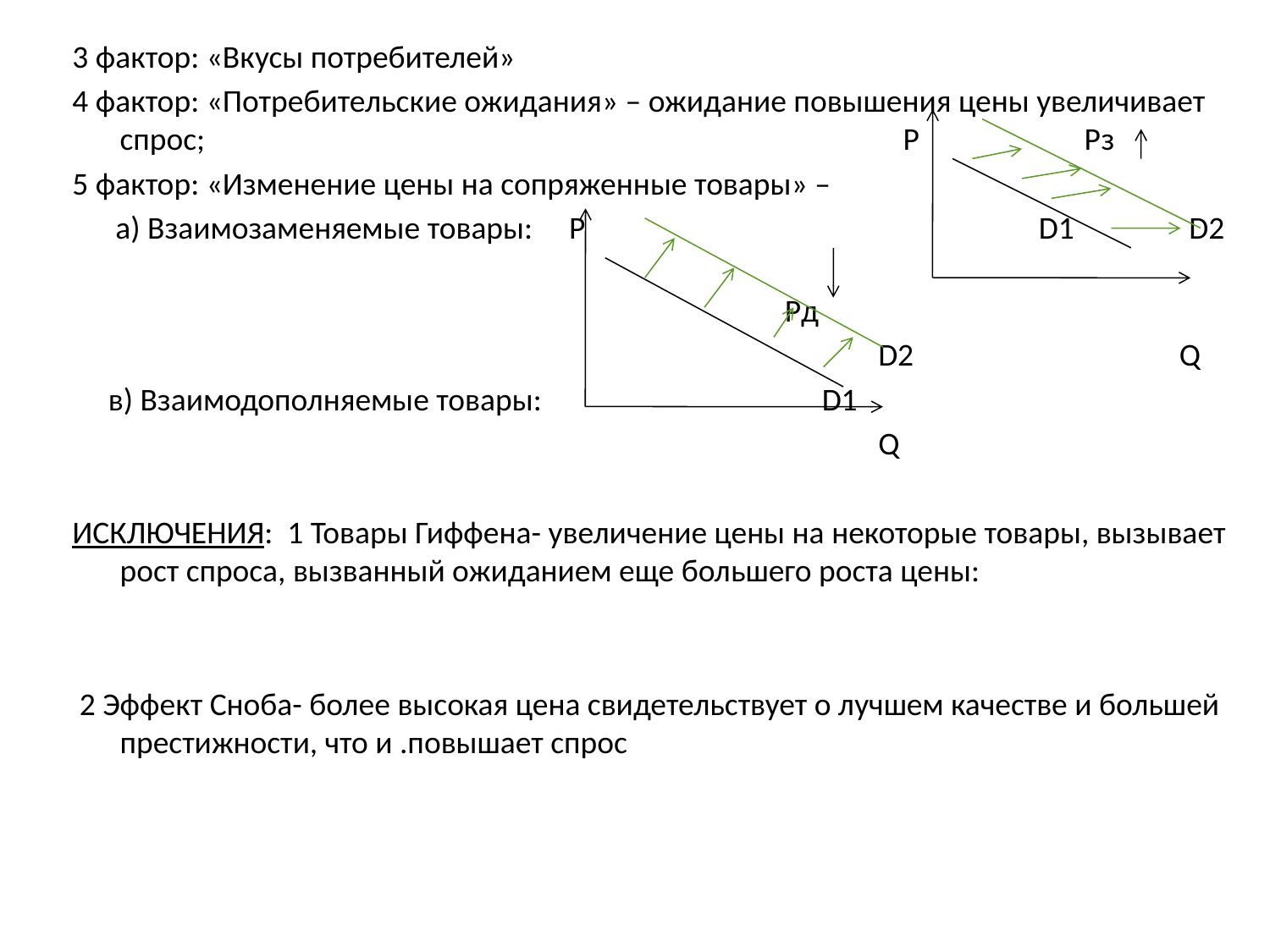

3 фактор: «Вкусы потребителей»
4 фактор: «Потребительские ожидания» – ожидание повышения цены увеличивает спрос;                                                                                                 P                       Pз
5 фактор: «Изменение цены на сопряженные товары» –
      а) Взаимозаменяемые товары:     P                                                               D1                D2
                                                                                                   Pд
                                                                                                                D2                                     Q
     в) Взаимодополняемые товары:                                       D1
                                                                                                                Q

ИСКЛЮЧЕНИЯ:  1 Товары Гиффена- увеличение цены на некоторые товары, вызывает рост спроса, вызванный ожиданием еще большего роста цены:

 2 Эффект Сноба- более высокая цена свидетельствует о лучшем качестве и большей престижности, что и .повышает спрос